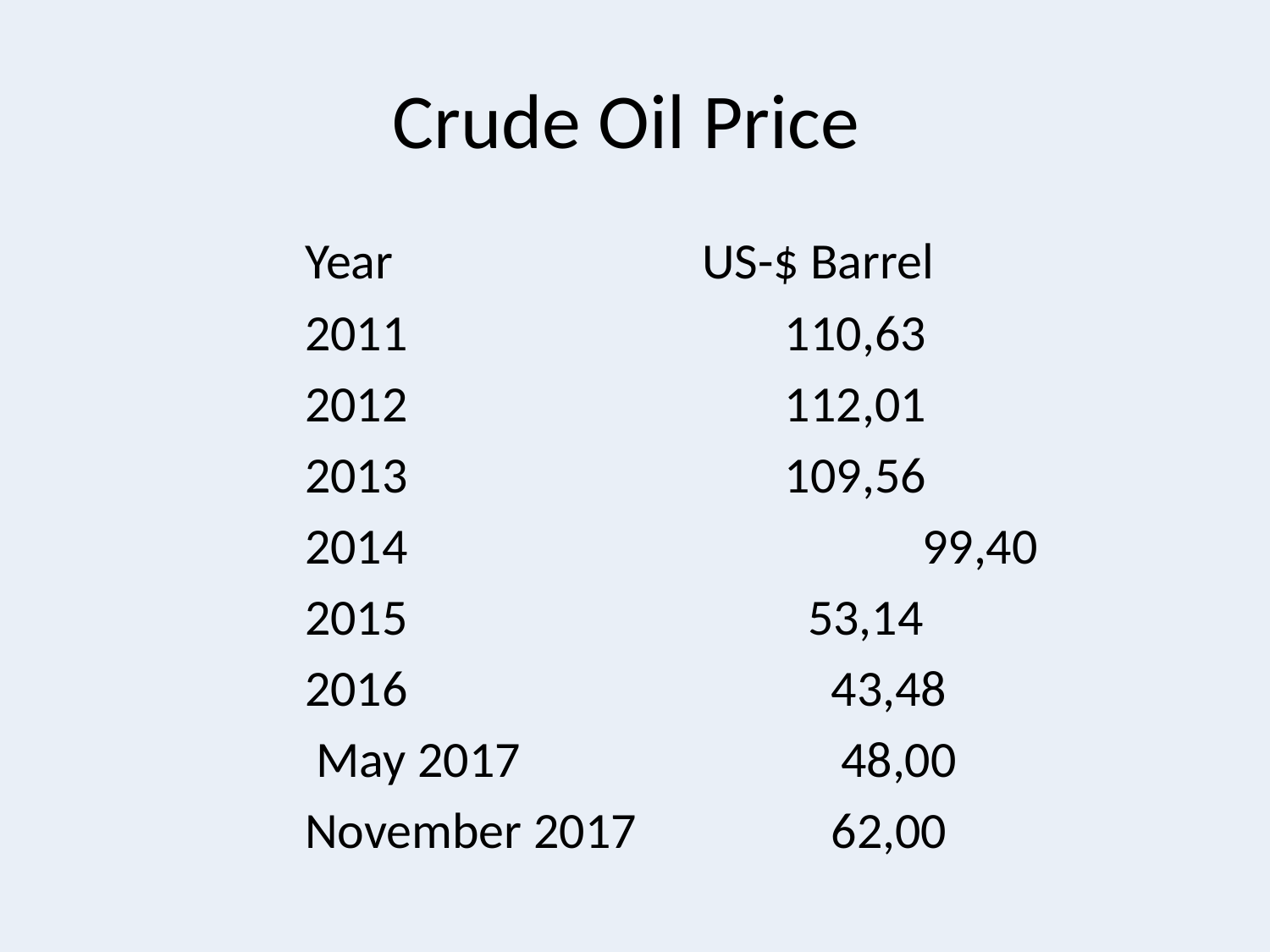

# Crude Oil Price
                    Year                           US-$ Barrel
	          2011				  110,63
		2012				  112,01
		2013				  109,56
		2014 	             	              99,40
		2015	               		    53,14
		2016                                     43,48
                     May 2017                            48,00
		November 2017                 62,00